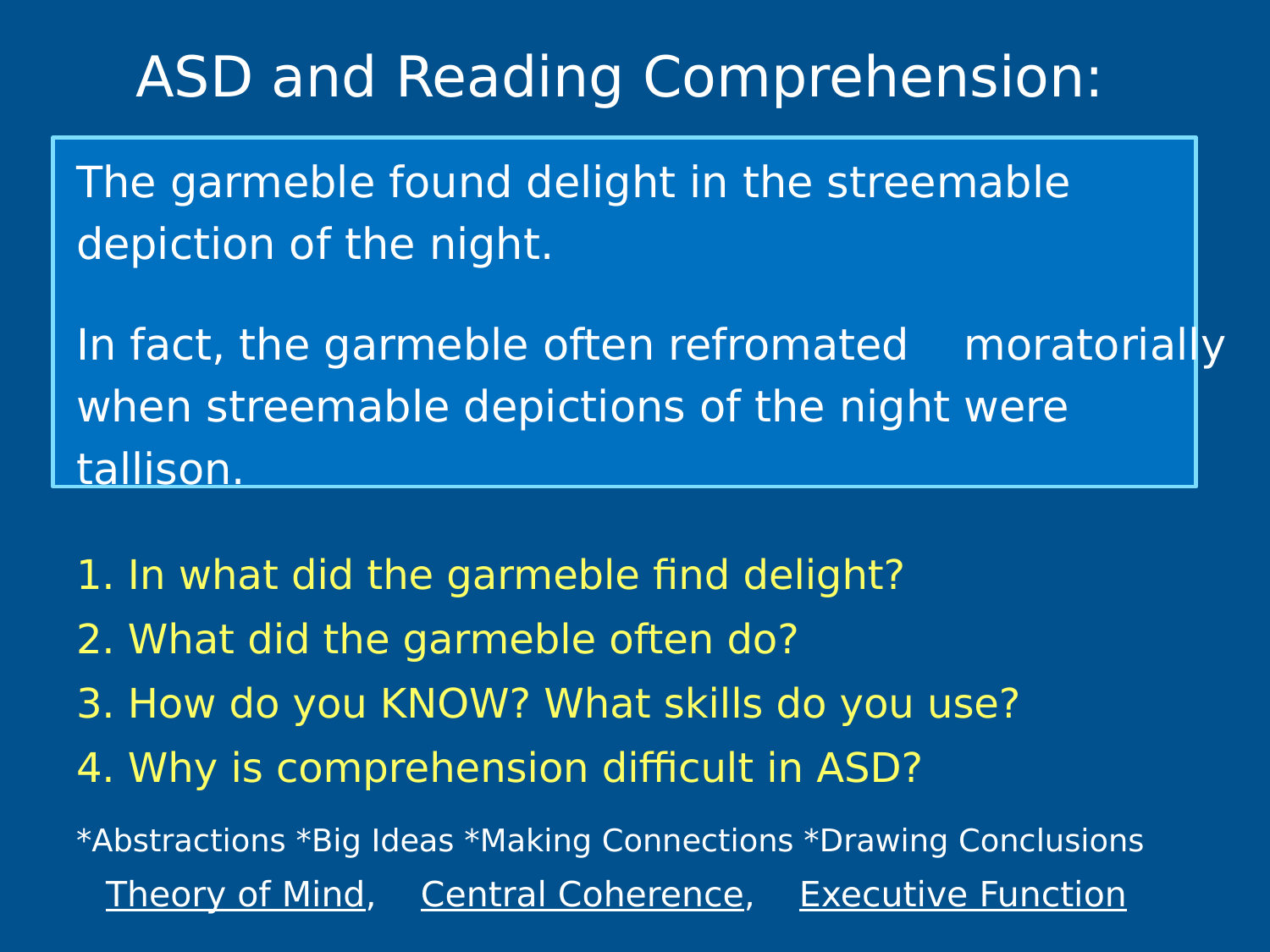

# ASD and Reading Comprehension:
The garmeble found delight in the streemable depiction of the night.

In fact, the garmeble often refromated    moratorially when streemable depictions of the night were tallison.

1. In what did the garmeble find delight?
2. What did the garmeble often do?
3. How do you KNOW? What skills do you use?
4. Why is comprehension difficult in ASD?

*Abstractions *Big Ideas *Making Connections *Drawing Conclusions      1
   Theory of Mind,    Central Coherence,    Executive Function